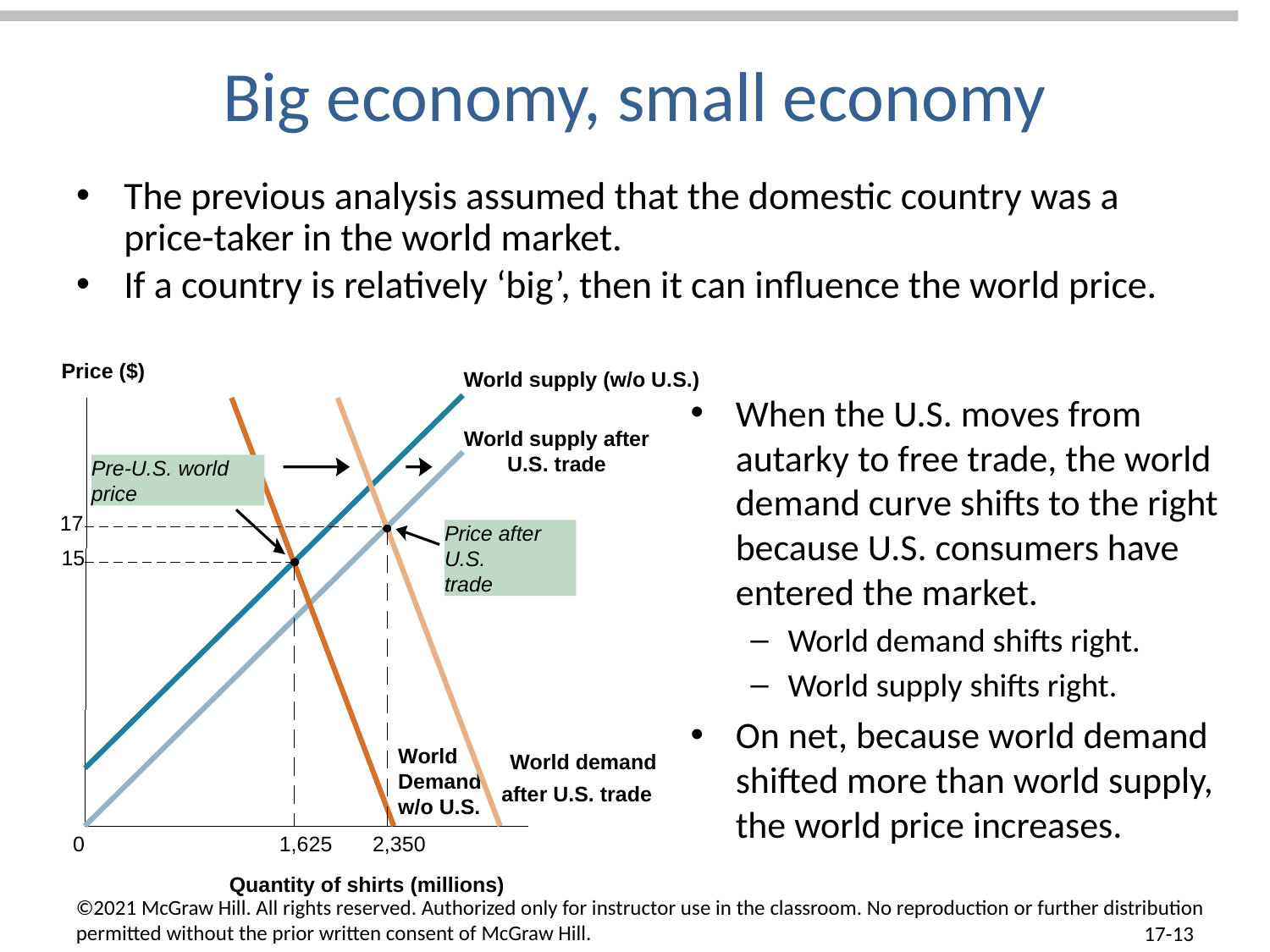

# Big economy, small economy
The previous analysis assumed that the domestic country was a price-taker in the world market.
If a country is relatively ‘big’, then it can influence the world price.
Price ($)
World supply (w/o U.S.)

When the U.S. moves from autarky to free trade, the world demand curve shifts to the right because U.S. consumers have entered the market.
World demand shifts right.
World supply shifts right.
On net, because world demand shifted more than world supply, the world price increases.

World
Demand
w/o U.S.

World demand
after U.S. trade
World supply after U.S. trade

Pre-U.S. world price

15

1,625

17

2,350
Price after U.S.
trade

0
Quantity of shirts (millions)